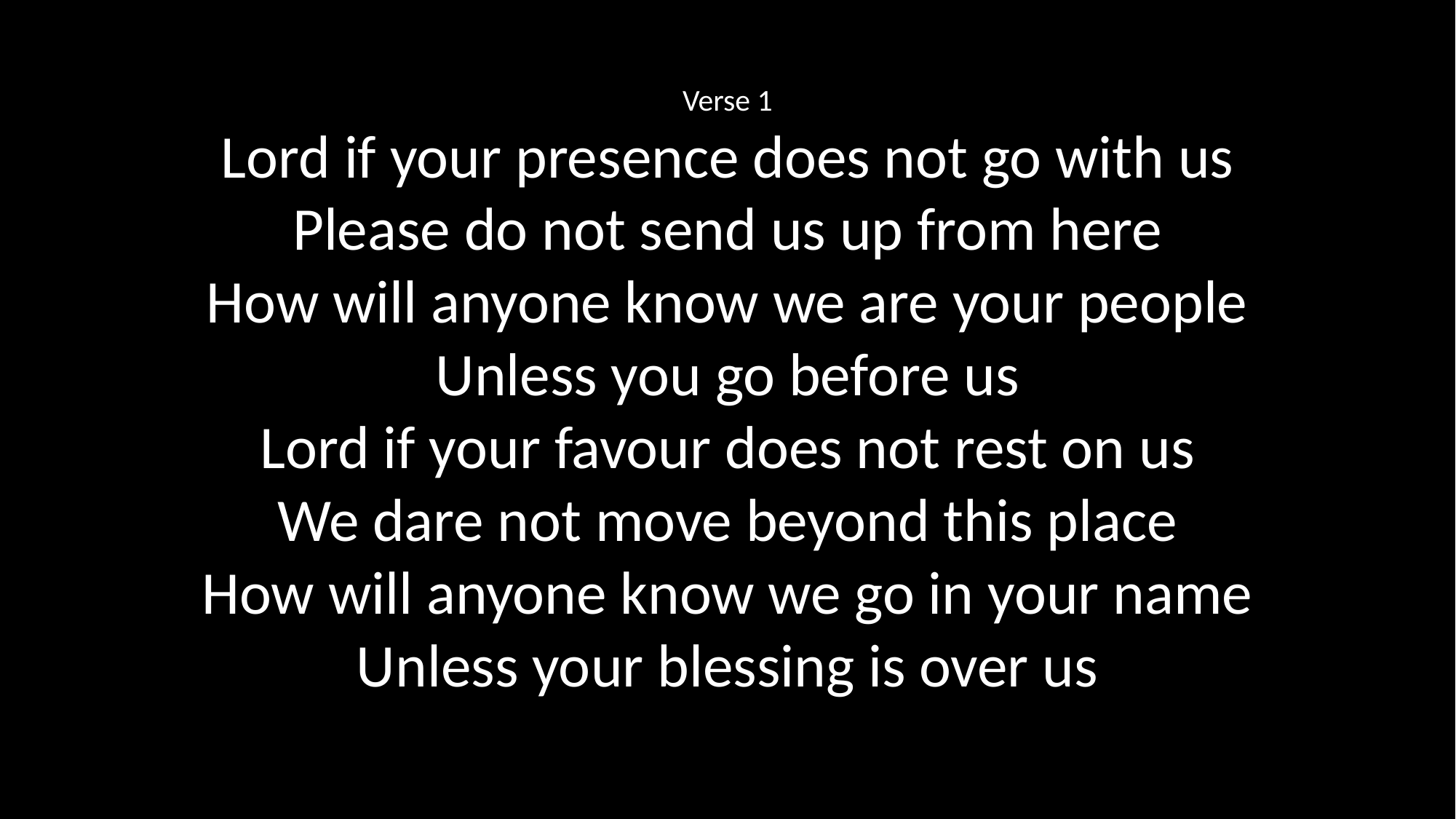

Verse 1
Lord if your presence does not go with us
Please do not send us up from here
How will anyone know we are your people
Unless you go before us
Lord if your favour does not rest on us
We dare not move beyond this place
How will anyone know we go in your name
Unless your blessing is over us